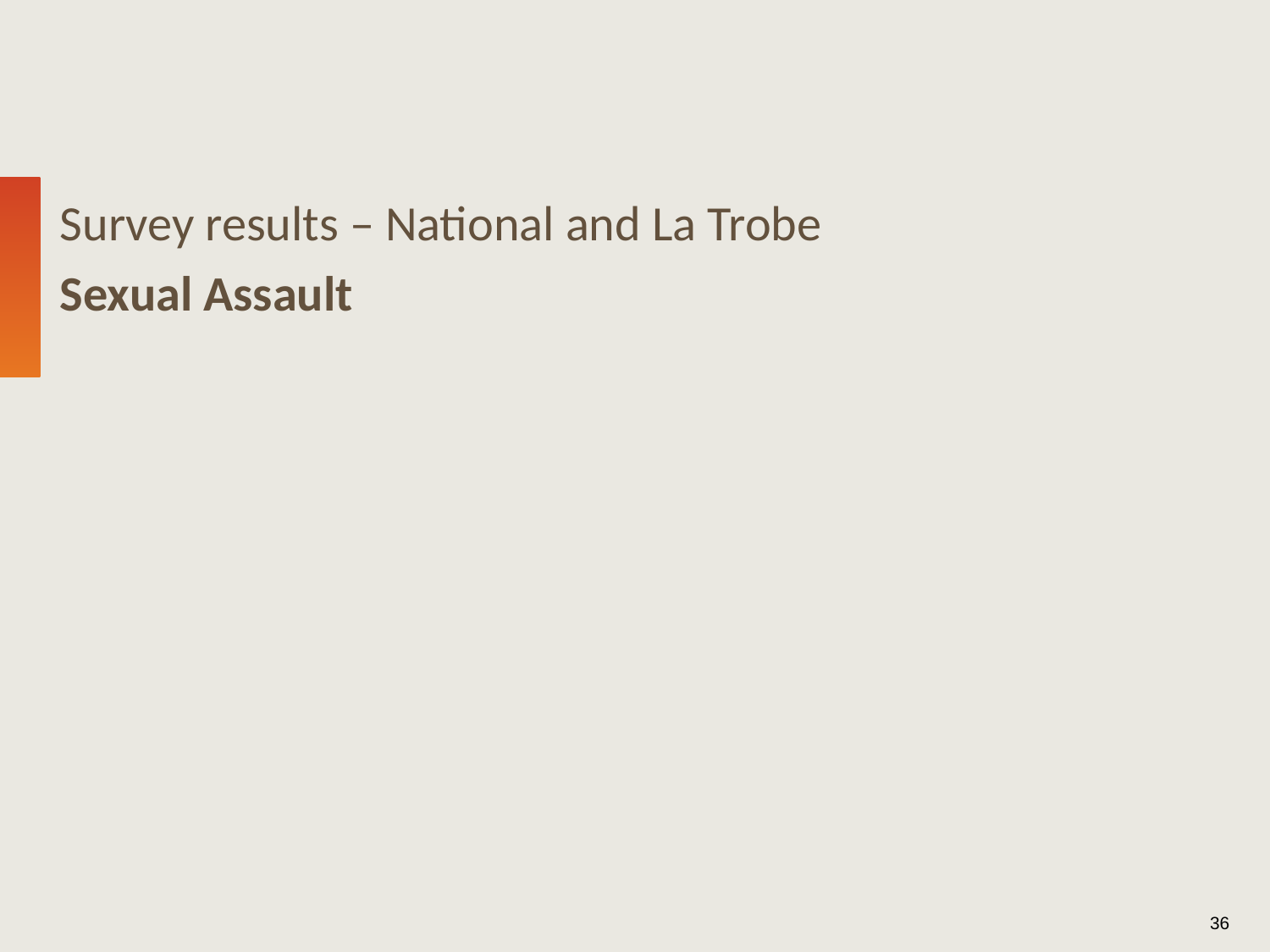

Survey results – National and La Trobe
Sexual Assault